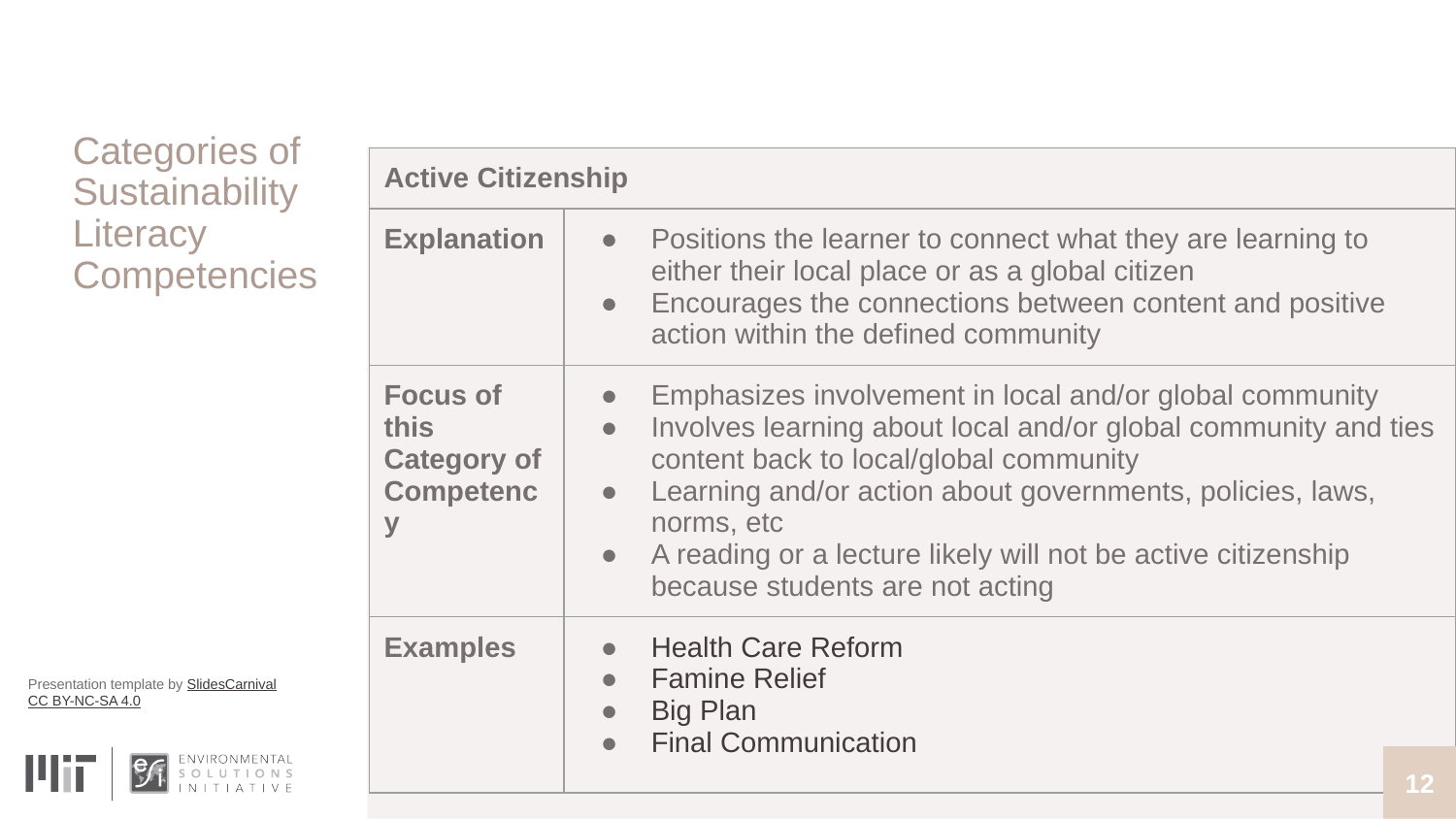

# Categories of Sustainability Literacy Competencies

| Active Citizenship |  |
| --- | --- |
| Explanation | Positions the learner to connect what they are learning to either their local place or as a global citizen Encourages the connections between content and positive action within the defined community |
| Focus of this Category of Competency | Emphasizes involvement in local and/or global community Involves learning about local and/or global community and ties content back to local/global community Learning and/or action about governments, policies, laws, norms, etc A reading or a lecture likely will not be active citizenship because students are not acting |
| Examples | Health Care Reform Famine Relief Big Plan Final Communication |
12